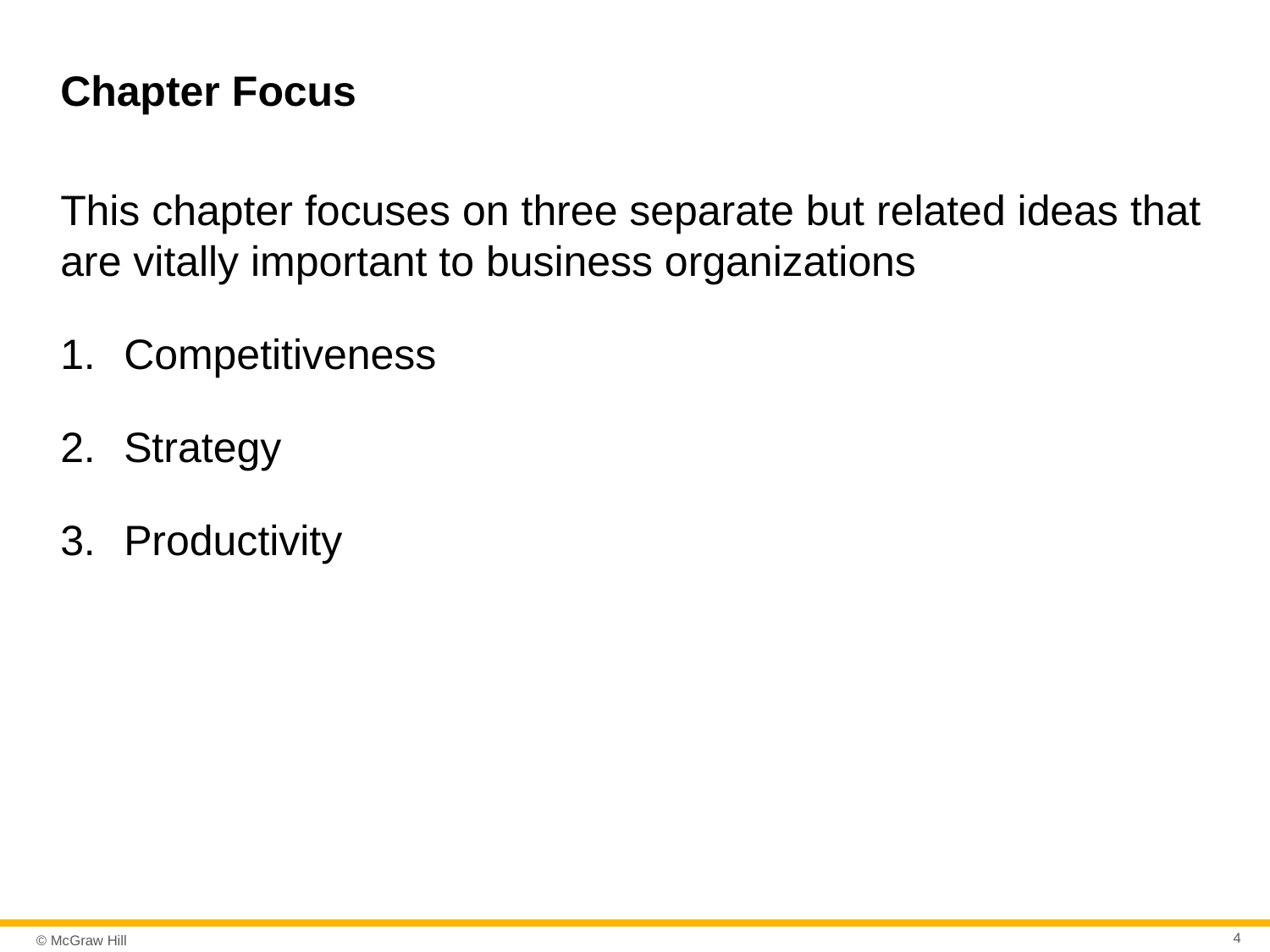

# Chapter Focus
This chapter focuses on three separate but related ideas that are vitally important to business organizations
Competitiveness
Strategy
Productivity